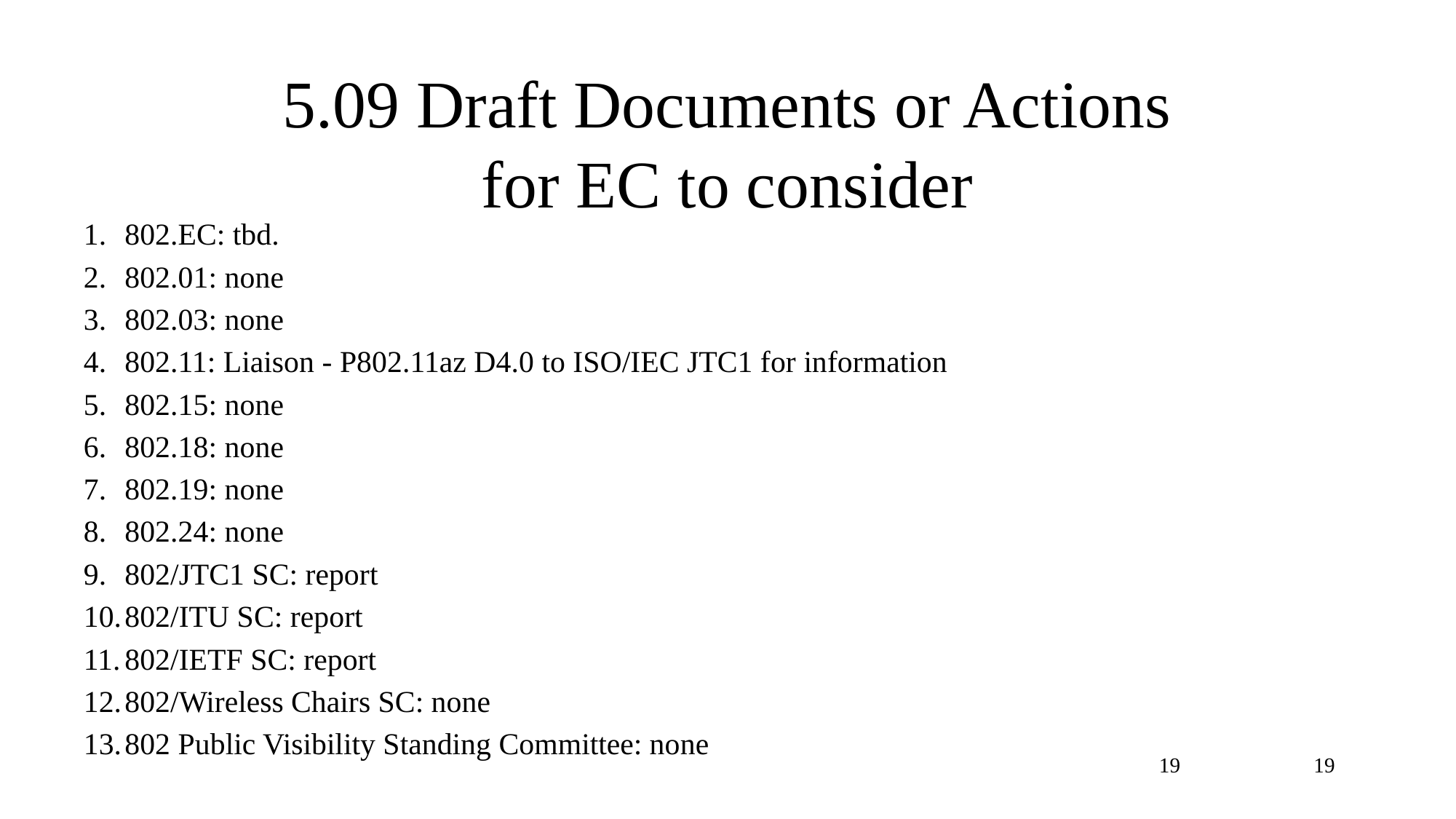

# 5.09 Draft Documents or Actions for EC to consider
802.EC: tbd.
802.01: none
802.03: none
802.11: Liaison - P802.11az D4.0 to ISO/IEC JTC1 for information
802.15: none
802.18: none
802.19: none
802.24: none
802/JTC1 SC: report
802/ITU SC: report
802/IETF SC: report
802/Wireless Chairs SC: none
802 Public Visibility Standing Committee: none

19
19